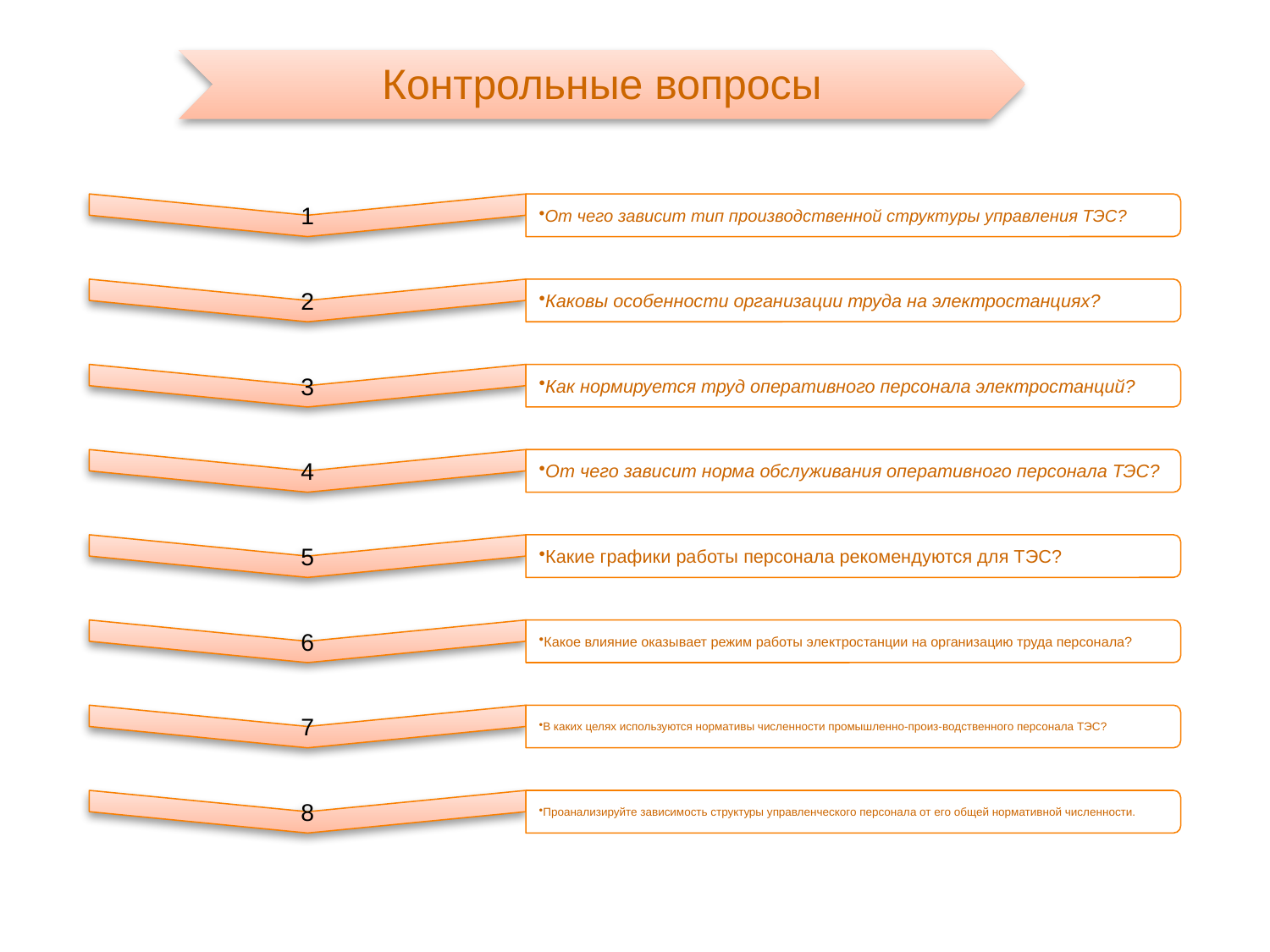

Контрольные вопросы
1
От чего зависит тип производственной структуры управления ТЭС?
2
Каковы особенности организации труда на электростанциях?
3
Как нормируется труд оперативного персонала электростанций?
4
От чего зависит норма обслуживания оперативного персонала ТЭС?
5
Какие графики работы персонала рекомендуются для ТЭС?
6
Какое влияние оказывает режим работы электростанции на организацию труда персонала?
7
В каких целях используются нормативы численности промышленно-произ-водственного персонала ТЭС?
8
Проанализируйте зависимость структуры управленческого персонала от его общей нормативной численности.